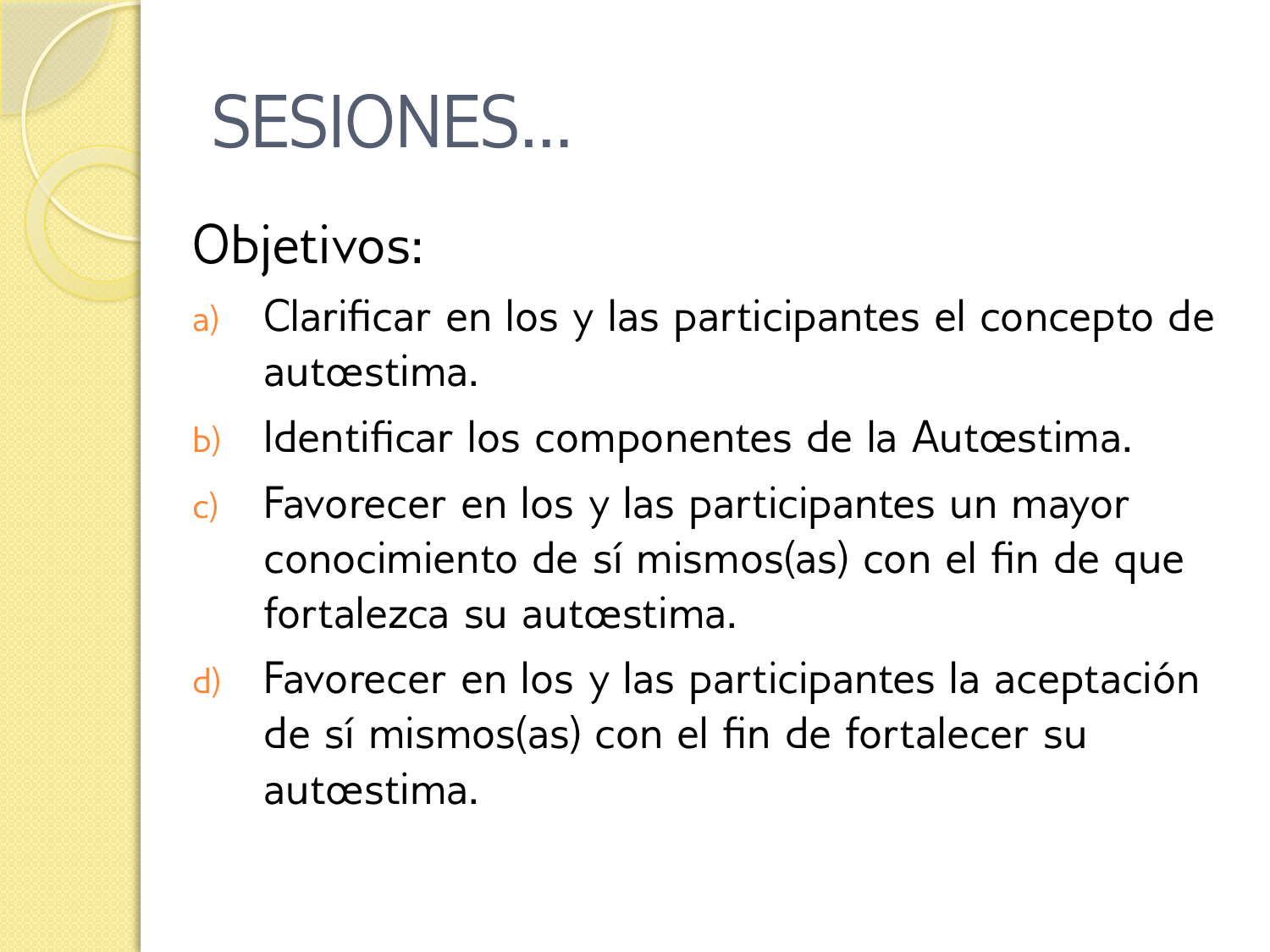

# SESIONES…
Objetivos:
Clarificar en los y las participantes el concepto de autoestima.
Identificar los componentes de la Autoestima.
Favorecer en los y las participantes un mayor conocimiento de sí mismos(as) con el fin de que fortalezca su autoestima.
Favorecer en los y las participantes la aceptación de sí mismos(as) con el fin de fortalecer su autoestima.